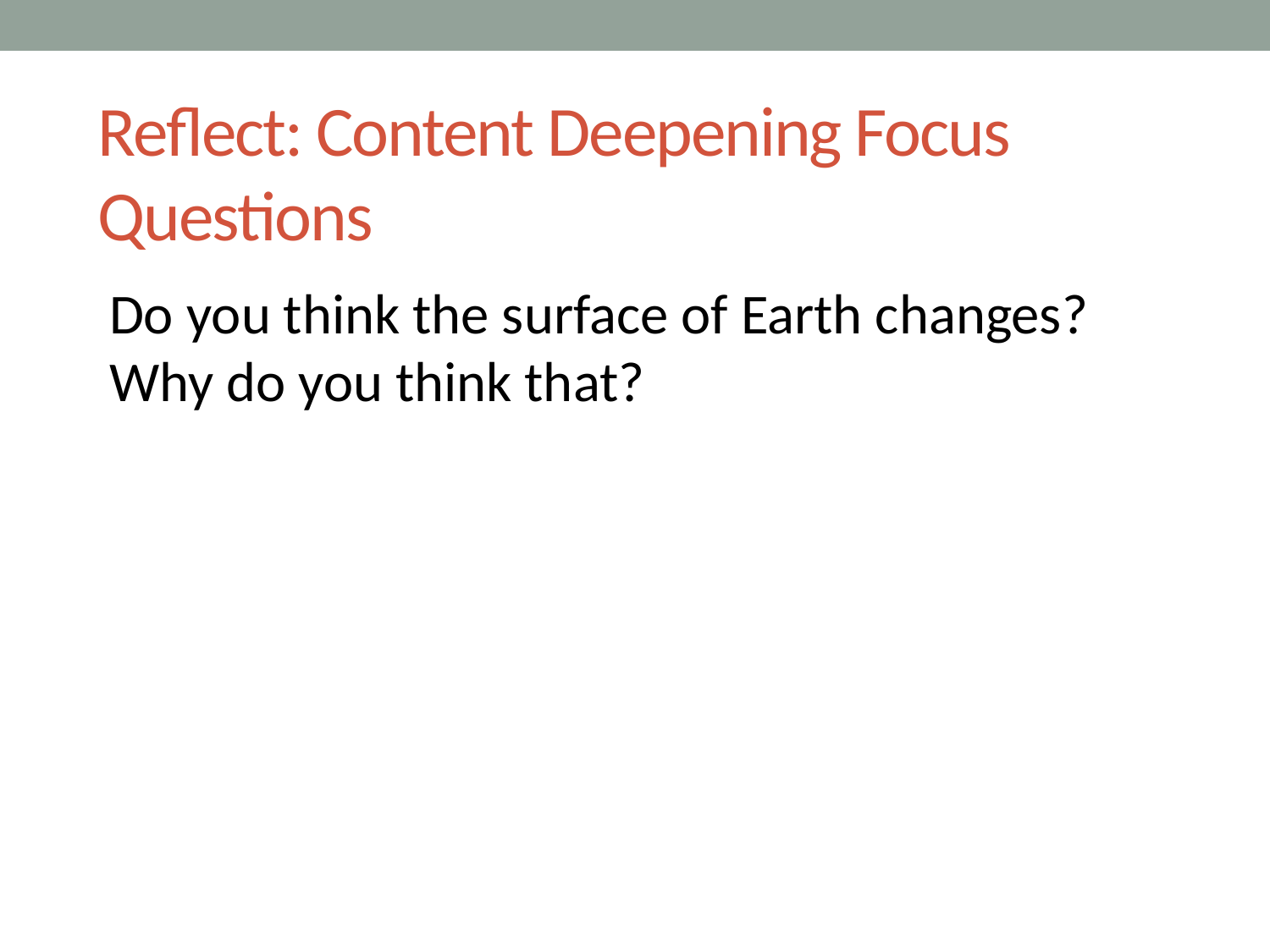

# Reflect: Content Deepening Focus Questions
Do you think the surface of Earth changes? Why do you think that?